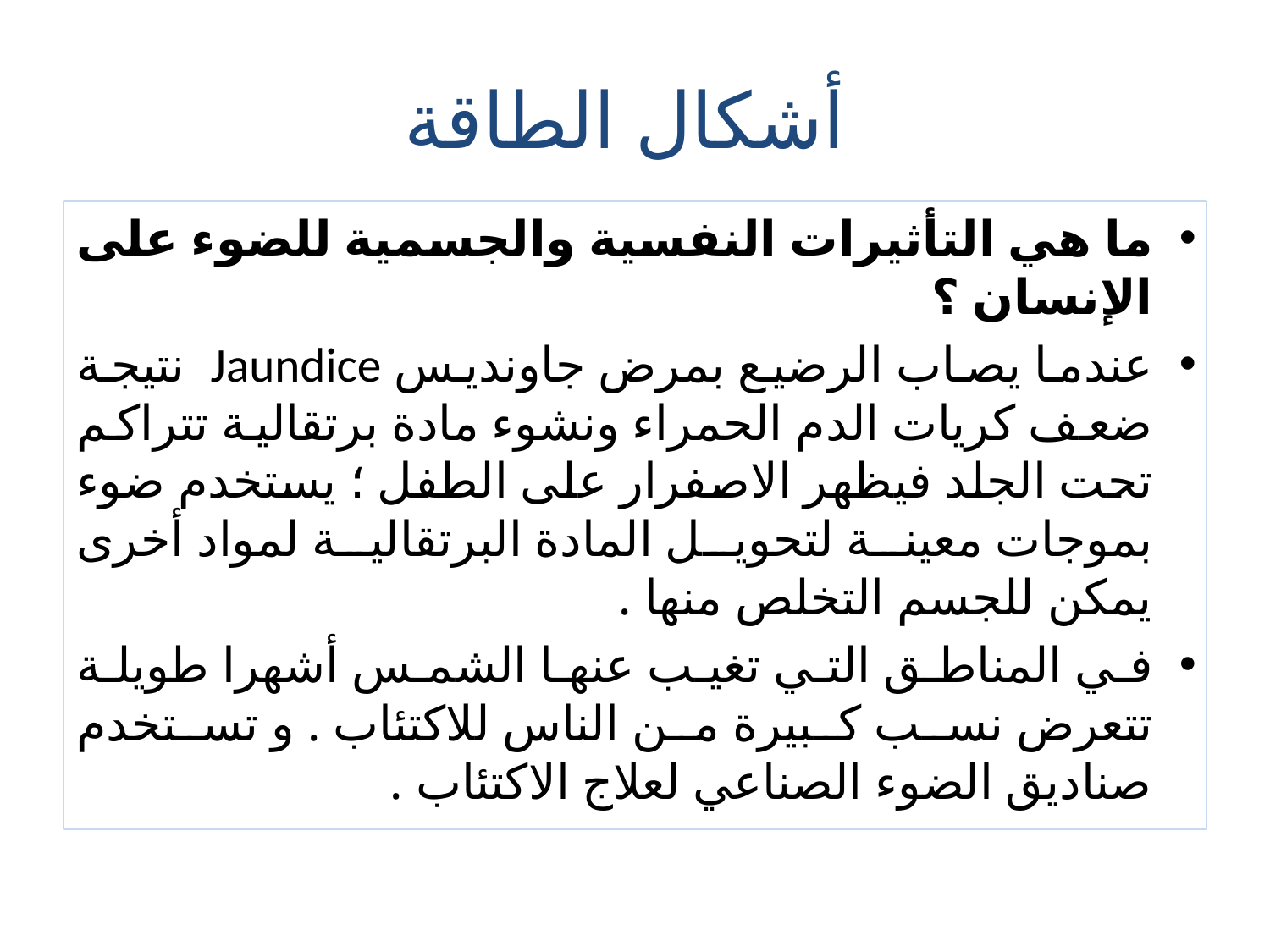

# أشكال الطاقة
ما هي التأثيرات النفسية والجسمية للضوء على الإنسان ؟
عندما يصاب الرضيع بمرض جاونديس Jaundice  نتيجة ضعف كريات الدم الحمراء ونشوء مادة برتقالية تتراكم تحت الجلد فيظهر الاصفرار على الطفل ؛ يستخدم ضوء بموجات معينة لتحويل المادة البرتقالية لمواد أخرى يمكن للجسم التخلص منها .
في المناطق التي تغيب عنها الشمس أشهرا طويلة تتعرض نسب كبيرة من الناس للاكتئاب . و تستخدم صناديق الضوء الصناعي لعلاج الاكتئاب .